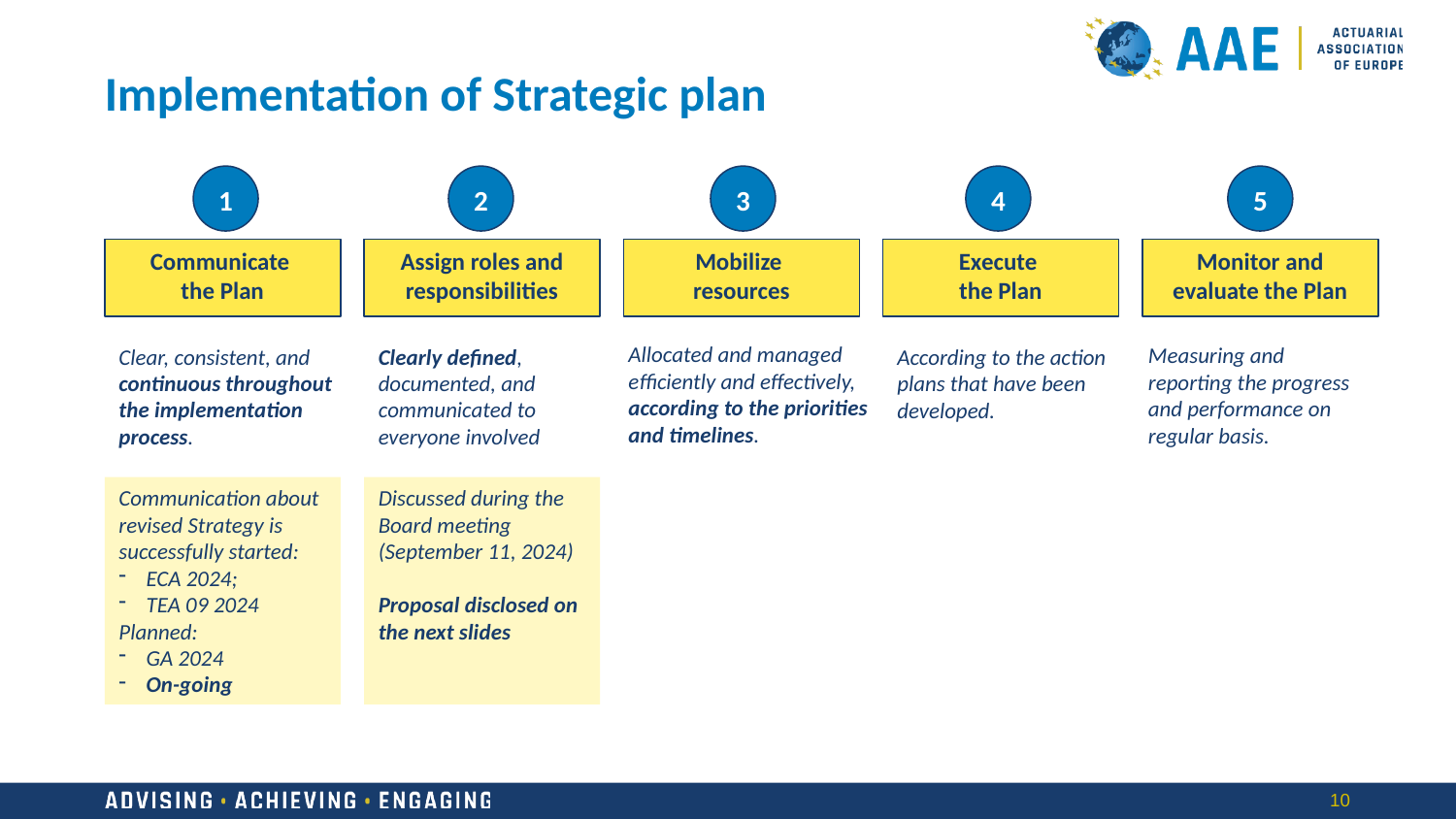

# Implementation of Strategic plan
1
2
3
4
5
Communicate
the Plan
Assign roles and responsibilities
Mobilize
resources
Execute
the Plan
Monitor and evaluate the Plan
Allocated and managed efficiently and effectively, according to the priorities and timelines.
Measuring and reporting the progress and performance on regular basis.
According to the action plans that have been developed.
Clearly defined, documented, and communicated to everyone involved
Clear, consistent, and continuous throughout the implementation process.
Discussed during the Board meeting (September 11, 2024)

Proposal disclosed on the next slides

Communication about revised Strategy is successfully started:
ECA 2024;
TEA 09 2024
Planned:
GA 2024
On-going
10